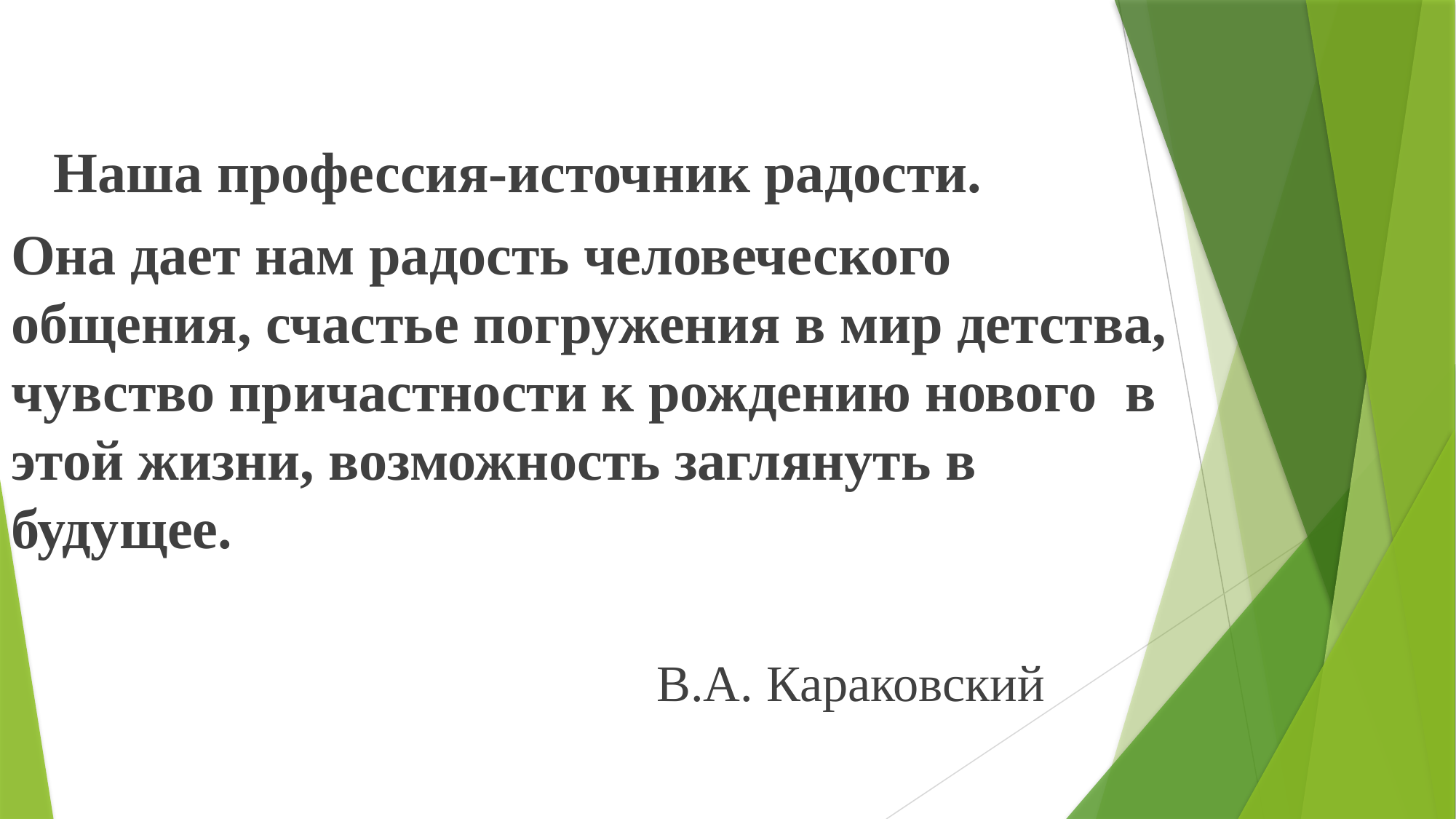

Наша профессия-источник радости.
Она дает нам радость человеческого общения, счастье погружения в мир детства, чувство причастности к рождению нового  в этой жизни, возможность заглянуть в будущее.

                                                  В.А. Караковский